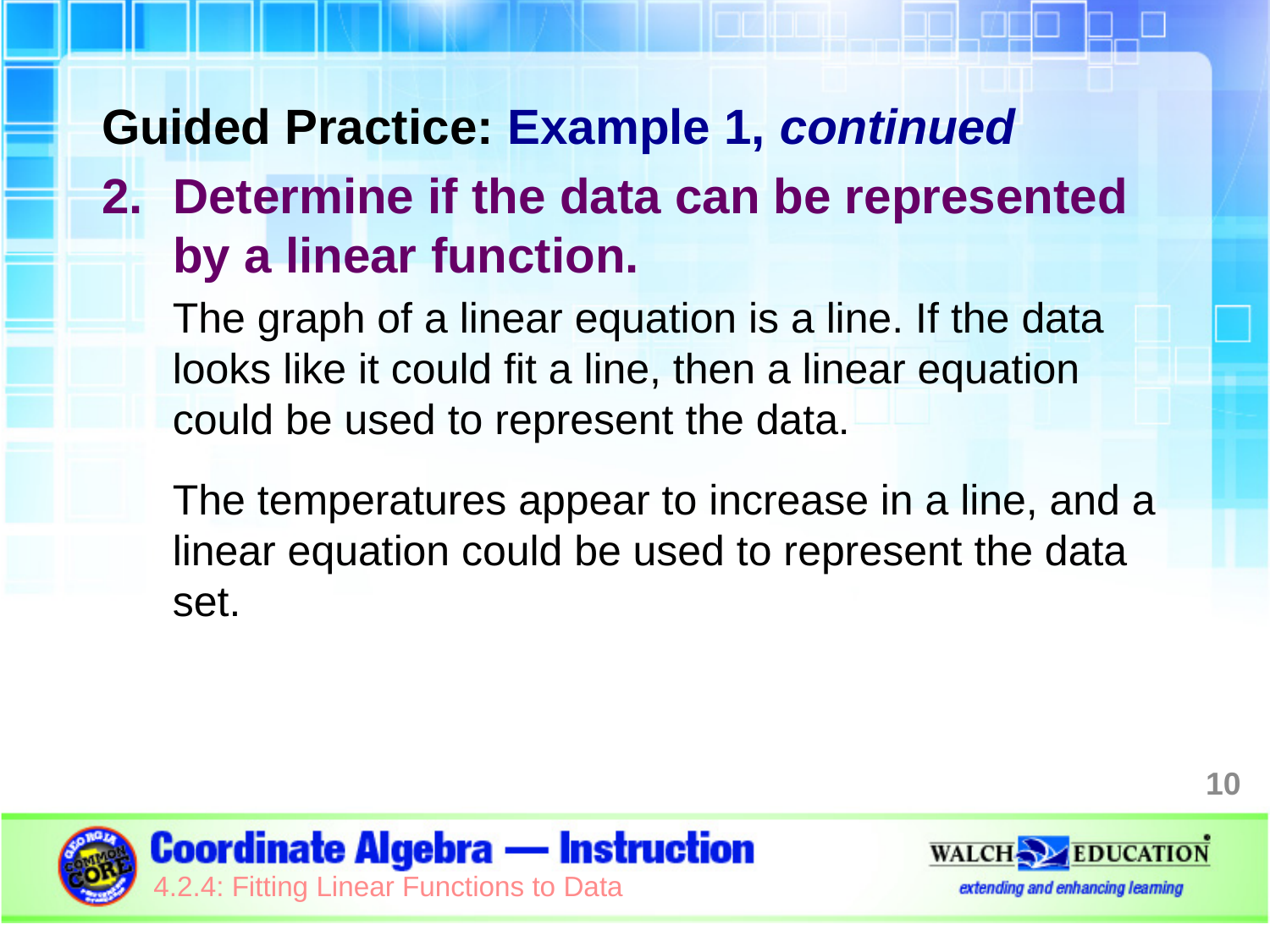

Guided Practice: Example 1, continued
Determine if the data can be represented by a linear function.
The graph of a linear equation is a line. If the data looks like it could fit a line, then a linear equation could be used to represent the data.
The temperatures appear to increase in a line, and a linear equation could be used to represent the data set.
10
4.2.4: Fitting Linear Functions to Data